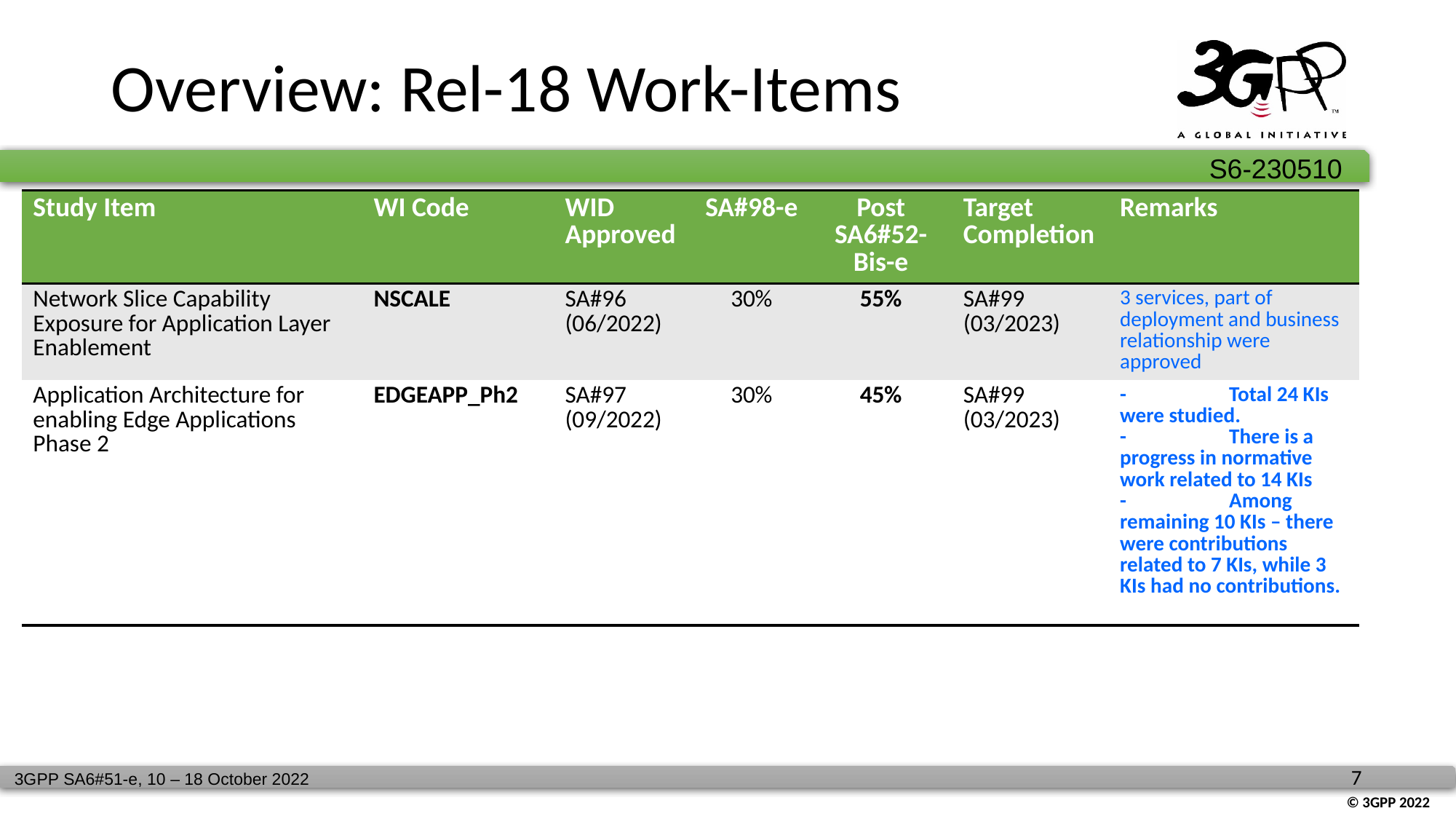

# Overview: Rel-18 Work-Items
| Study Item | WI Code | WID Approved | SA#98-e | Post SA6#52-Bis-e | Target Completion | Remarks |
| --- | --- | --- | --- | --- | --- | --- |
| Network Slice Capability Exposure for Application Layer Enablement | NSCALE | SA#96 (06/2022) | 30% | 55% | SA#99 (03/2023) | 3 services, part of deployment and business relationship were approved |
| Application Architecture for enabling Edge Applications Phase 2 | EDGEAPP\_Ph2 | SA#97 (09/2022) | 30% | 45% | SA#99 (03/2023) | - Total 24 KIs were studied. - There is a progress in normative work related to 14 KIs - Among remaining 10 KIs – there were contributions related to 7 KIs, while 3 KIs had no contributions. |